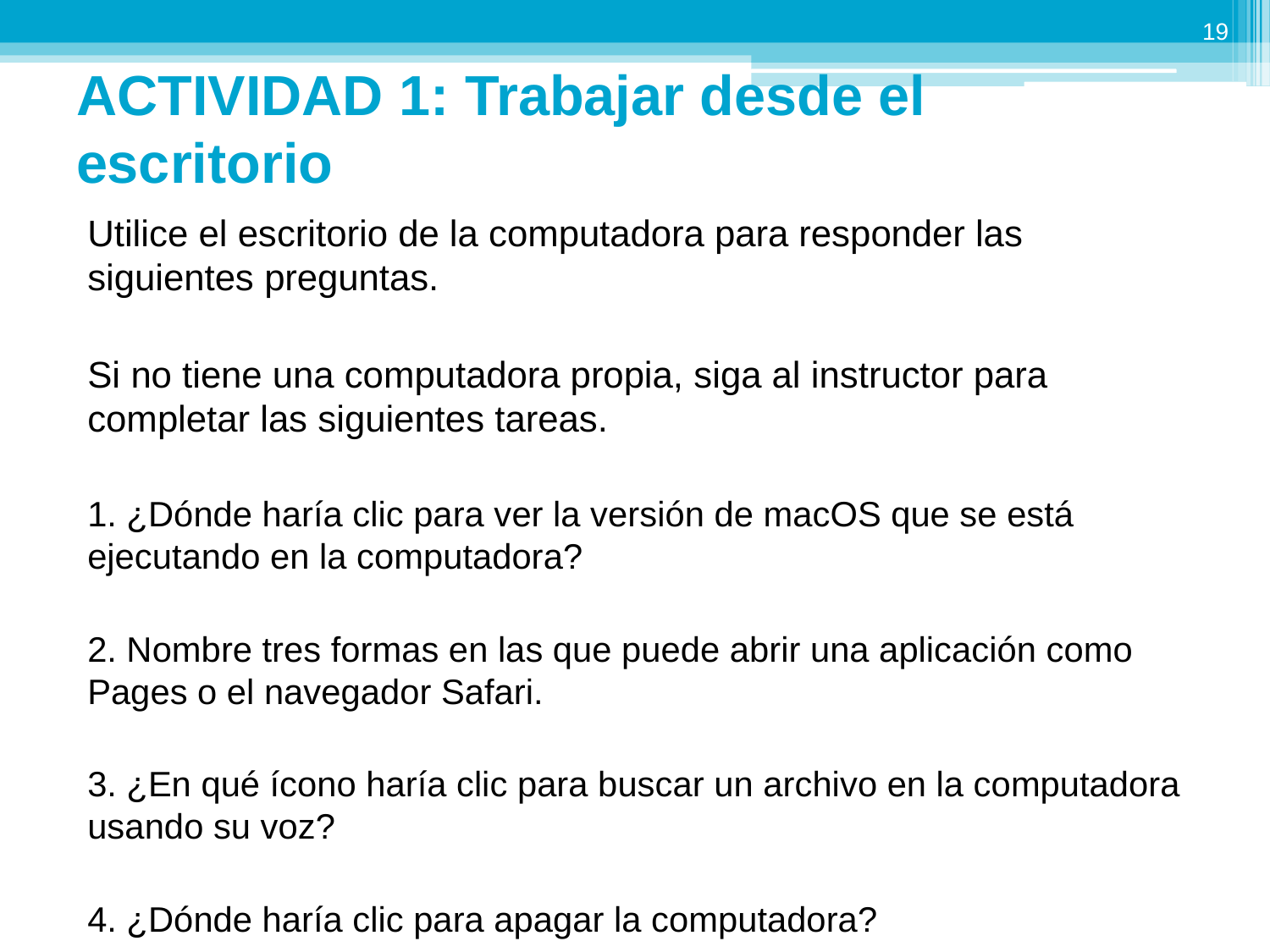

19
# ACTIVIDAD 1: Trabajar desde el escritorio
Utilice el escritorio de la computadora para responder las siguientes preguntas.

Si no tiene una computadora propia, siga al instructor para completar las siguientes tareas.

1. ¿Dónde haría clic para ver la versión de macOS que se está ejecutando en la computadora?

2. Nombre tres formas en las que puede abrir una aplicación como Pages o el navegador Safari.

3. ¿En qué ícono haría clic para buscar un archivo en la computadora usando su voz?

4. ¿Dónde haría clic para apagar la computadora?